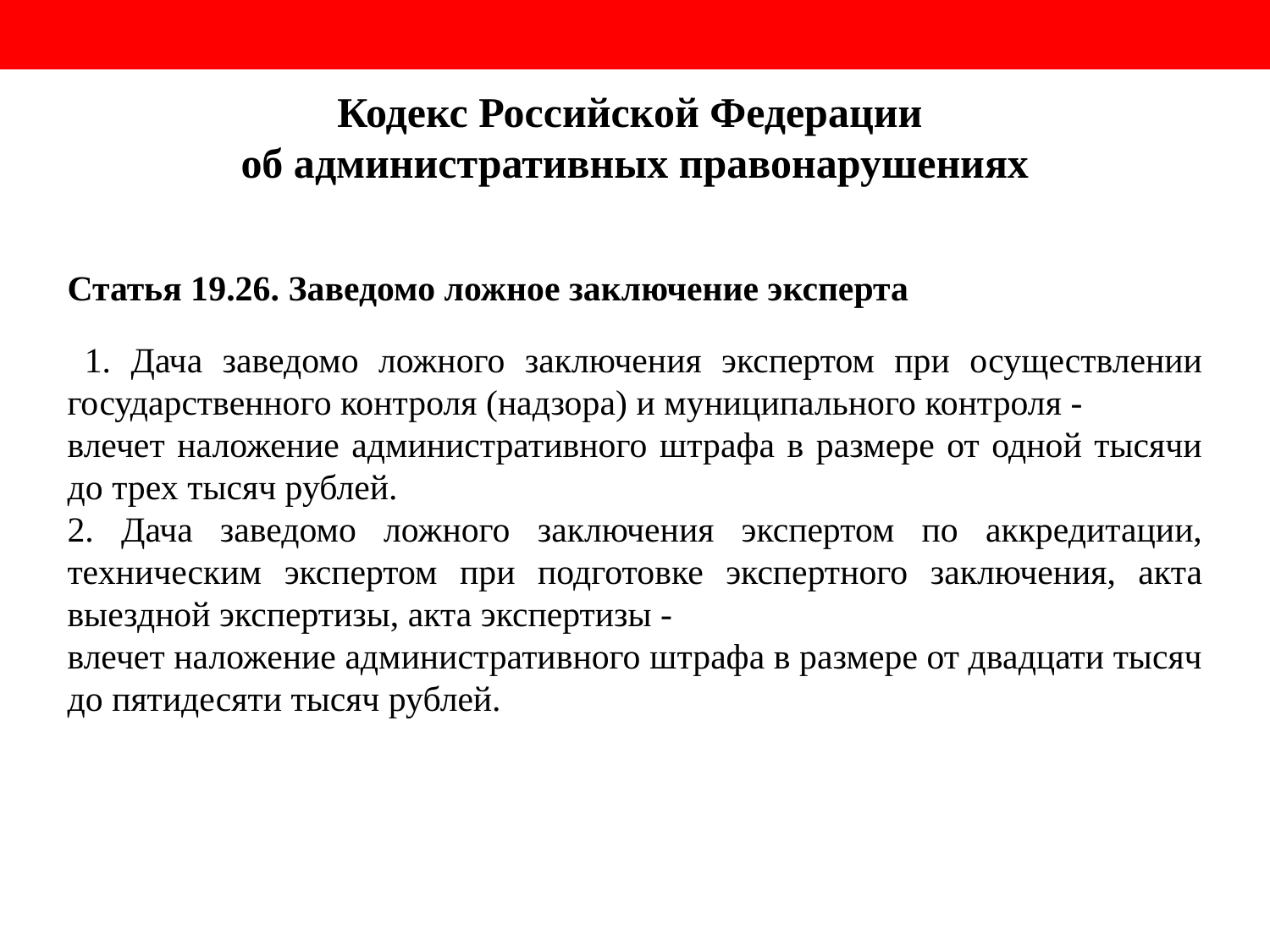

Кодекс Российской Федерации
об административных правонарушениях
Статья 19.26. Заведомо ложное заключение эксперта
 1. Дача заведомо ложного заключения экспертом при осуществлении государственного контроля (надзора) и муниципального контроля -
влечет наложение административного штрафа в размере от одной тысячи до трех тысяч рублей.
2. Дача заведомо ложного заключения экспертом по аккредитации, техническим экспертом при подготовке экспертного заключения, акта выездной экспертизы, акта экспертизы -
влечет наложение административного штрафа в размере от двадцати тысяч до пятидесяти тысяч рублей.